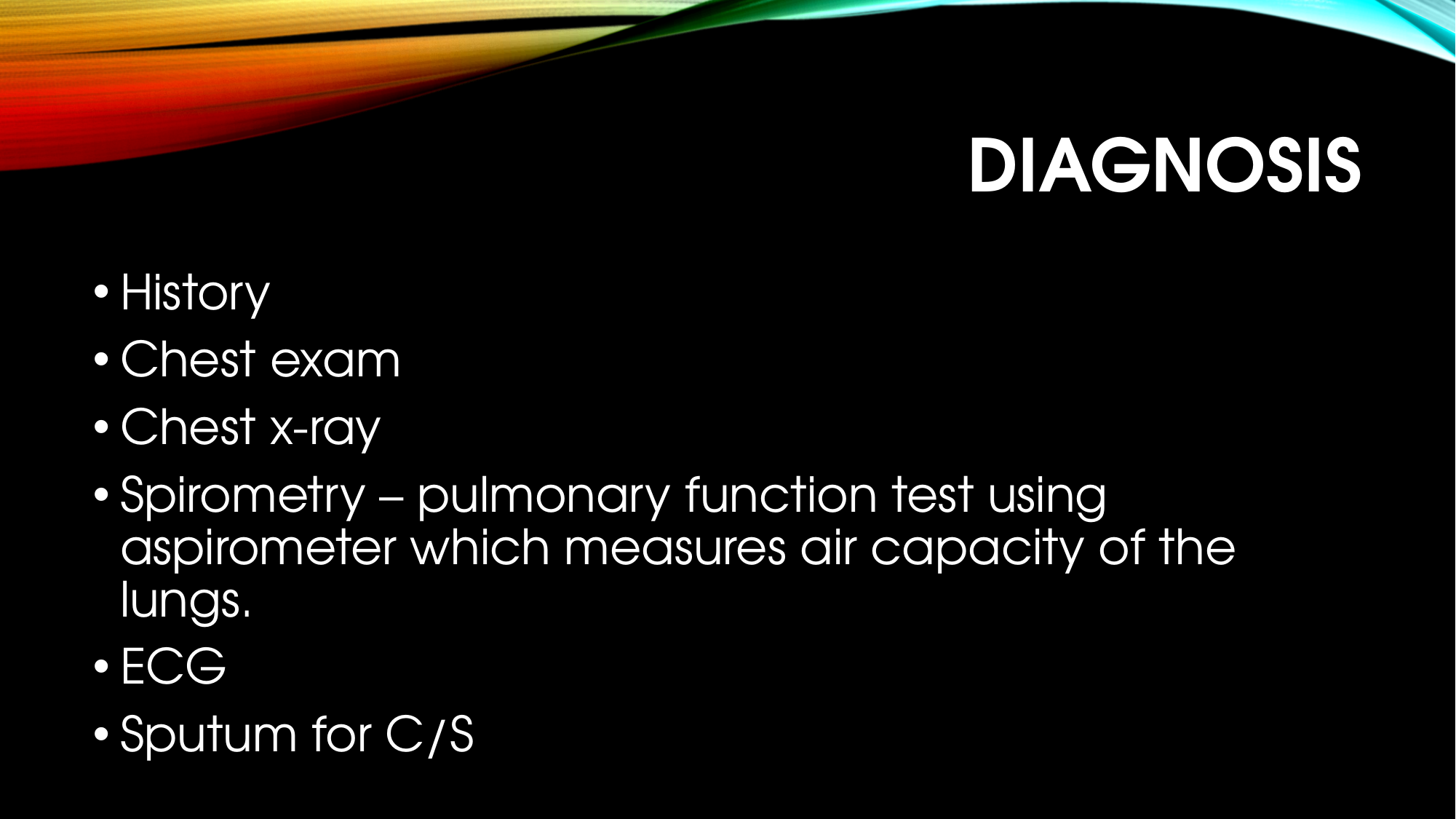

# Diagnosis
History
Chest exam
Chest x-ray
Spirometry – pulmonary function test using aspirometer which measures air capacity of the lungs.
ECG
Sputum for C/S